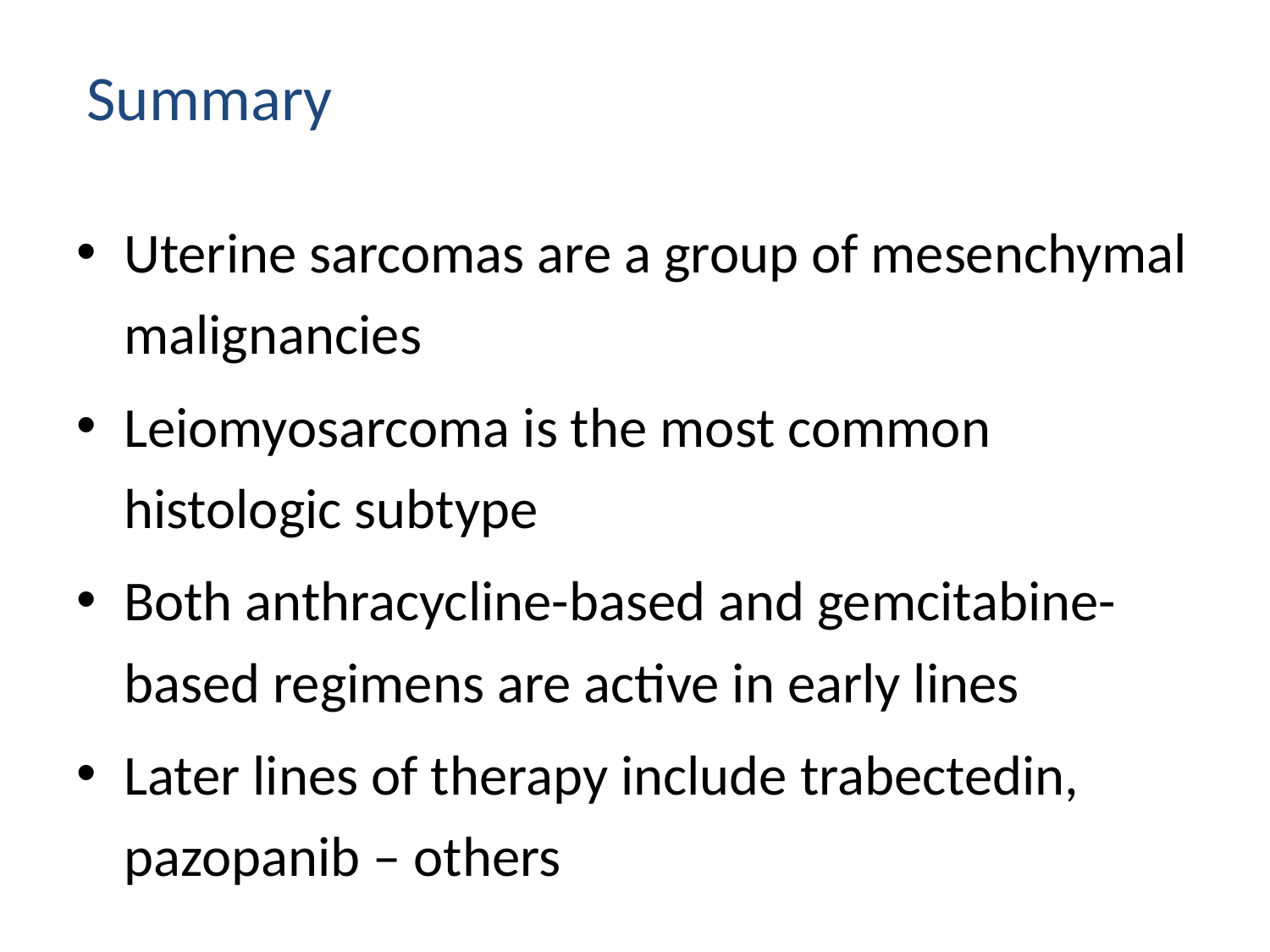

# Summary
Uterine sarcomas are a group of mesenchymal malignancies
Leiomyosarcoma is the most common histologic subtype
Both anthracycline-based and gemcitabine-based regimens are active in early lines
Later lines of therapy include trabectedin, pazopanib – others